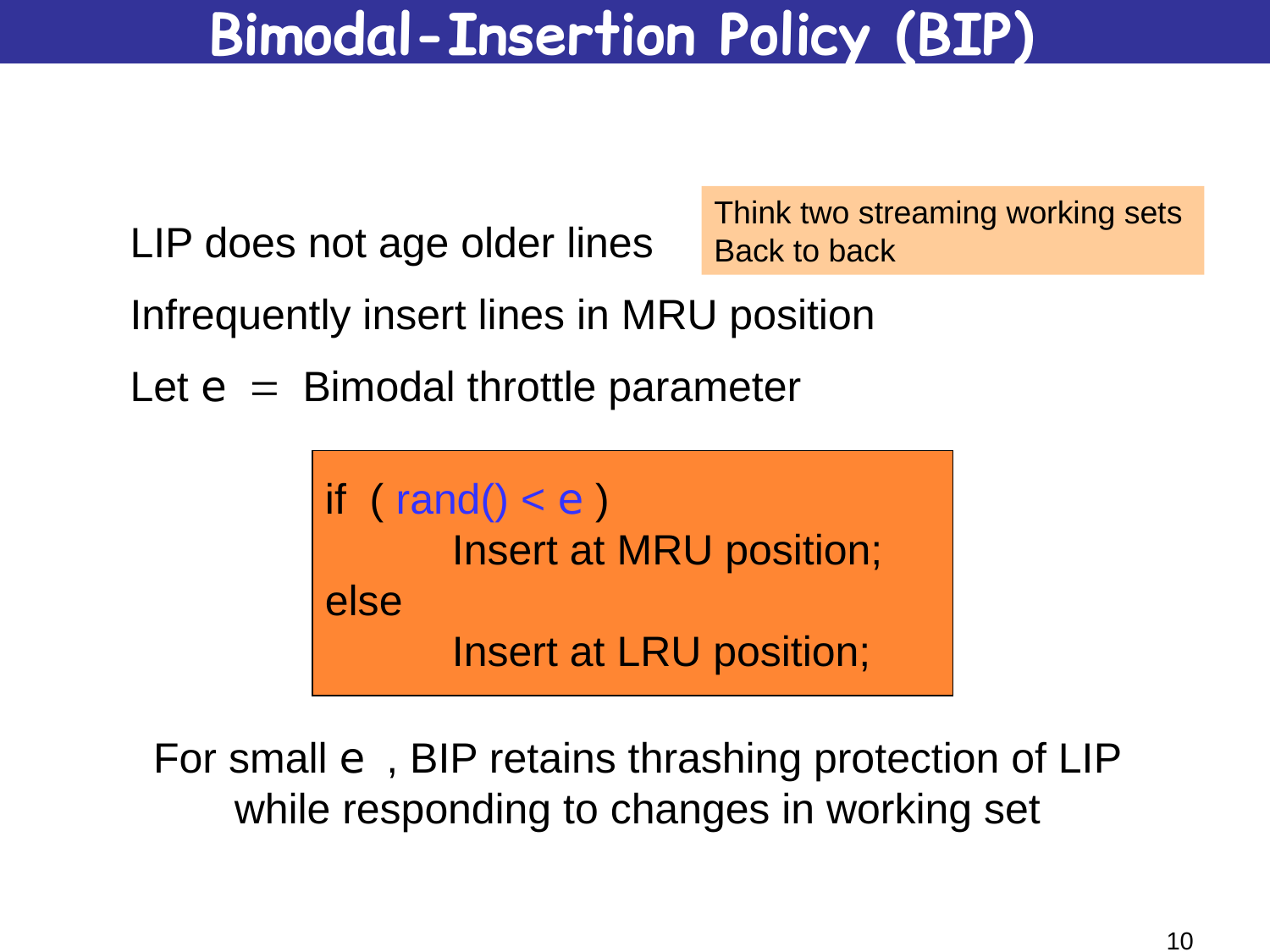

# Bimodal-Insertion Policy (BIP)

Think two streaming working sets
Back to back
LIP does not age older lines
Infrequently insert lines in MRU position
Let ε = Bimodal throttle parameter
if  ( rand() < ε )
	Insert at MRU position;
else
	Insert at LRU position;
For small ε , BIP retains thrashing protection of LIP while responding to changes in working set
10